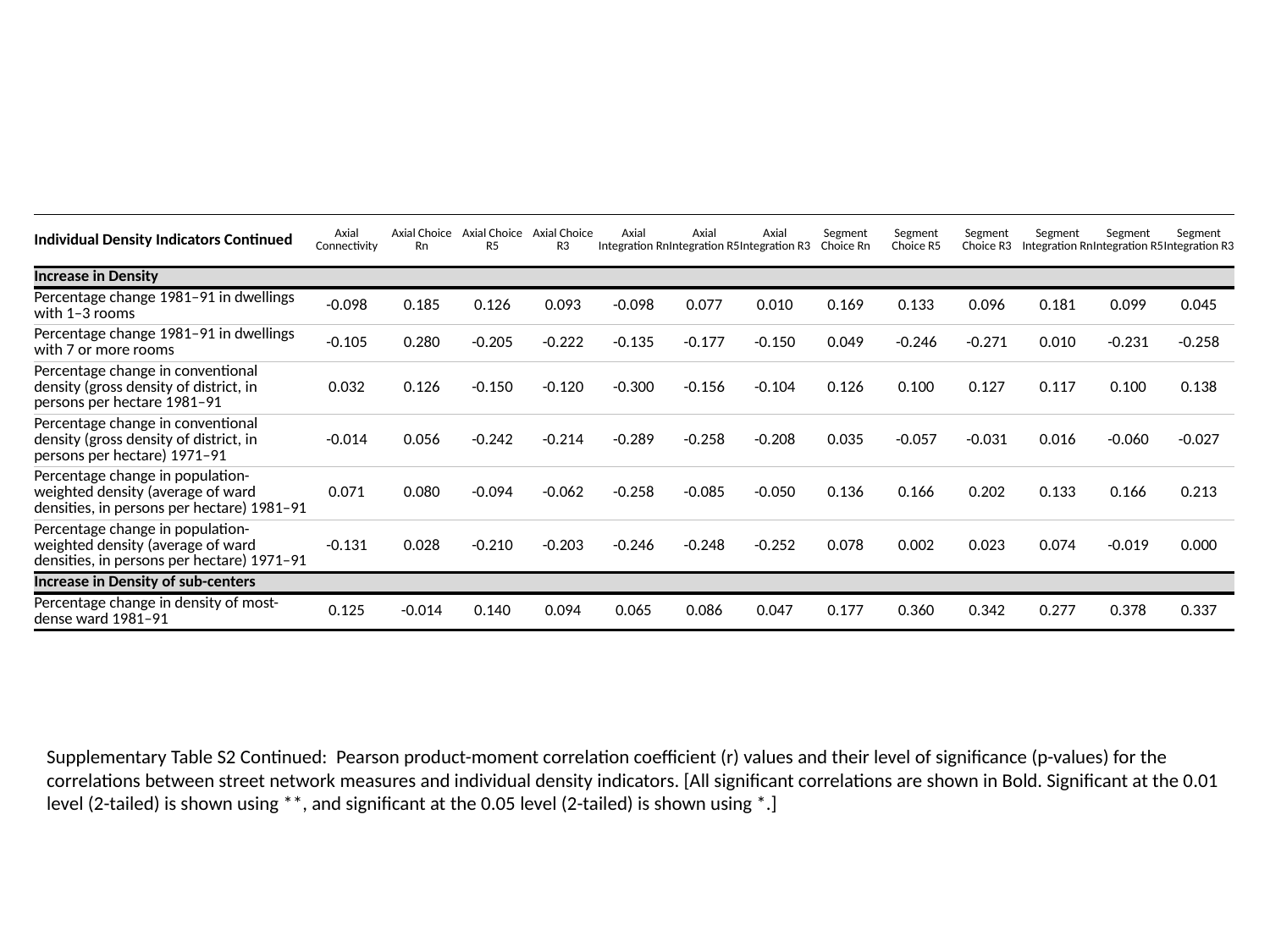

| Individual Density Indicators Continued | Axial Connectivity | Axial Choice Rn | Axial Choice R5 | Axial Choice R3 | Axial Integration Rn | Axial Integration R5 | Axial Integration R3 | Segment Choice Rn | Segment Choice R5 | Segment Choice R3 | Segment Integration Rn | Segment Integration R5 | Segment Integration R3 |
| --- | --- | --- | --- | --- | --- | --- | --- | --- | --- | --- | --- | --- | --- |
| Increase in Density |  |  |  |  |  |  |  |  |  |  |  |  |  |
| Percentage change 1981–91 in dwellings with 1–3 rooms | -0.098 | 0.185 | 0.126 | 0.093 | -0.098 | 0.077 | 0.010 | 0.169 | 0.133 | 0.096 | 0.181 | 0.099 | 0.045 |
| Percentage change 1981–91 in dwellings with 7 or more rooms | -0.105 | 0.280 | -0.205 | -0.222 | -0.135 | -0.177 | -0.150 | 0.049 | -0.246 | -0.271 | 0.010 | -0.231 | -0.258 |
| Percentage change in conventional density (gross density of district, in persons per hectare 1981–91 | 0.032 | 0.126 | -0.150 | -0.120 | -0.300 | -0.156 | -0.104 | 0.126 | 0.100 | 0.127 | 0.117 | 0.100 | 0.138 |
| Percentage change in conventional density (gross density of district, in persons per hectare) 1971–91 | -0.014 | 0.056 | -0.242 | -0.214 | -0.289 | -0.258 | -0.208 | 0.035 | -0.057 | -0.031 | 0.016 | -0.060 | -0.027 |
| Percentage change in population- weighted density (average of ward densities, in persons per hectare) 1981–91 | 0.071 | 0.080 | -0.094 | -0.062 | -0.258 | -0.085 | -0.050 | 0.136 | 0.166 | 0.202 | 0.133 | 0.166 | 0.213 |
| Percentage change in population- weighted density (average of ward densities, in persons per hectare) 1971–91 | -0.131 | 0.028 | -0.210 | -0.203 | -0.246 | -0.248 | -0.252 | 0.078 | 0.002 | 0.023 | 0.074 | -0.019 | 0.000 |
| Increase in Density of sub-centers |  |  |  |  |  |  |  |  |  |  |  |  |  |
| Percentage change in density of most- dense ward 1981–91 | 0.125 | -0.014 | 0.140 | 0.094 | 0.065 | 0.086 | 0.047 | 0.177 | 0.360 | 0.342 | 0.277 | 0.378 | 0.337 |
Supplementary Table S2 Continued:  Pearson product-moment correlation coefficient (r) values and their level of significance (p-values) for the correlations between street network measures and individual density indicators. [All significant correlations are shown in Bold. Significant at the 0.01 level (2-tailed) is shown using **, and significant at the 0.05 level (2-tailed) is shown using *.]